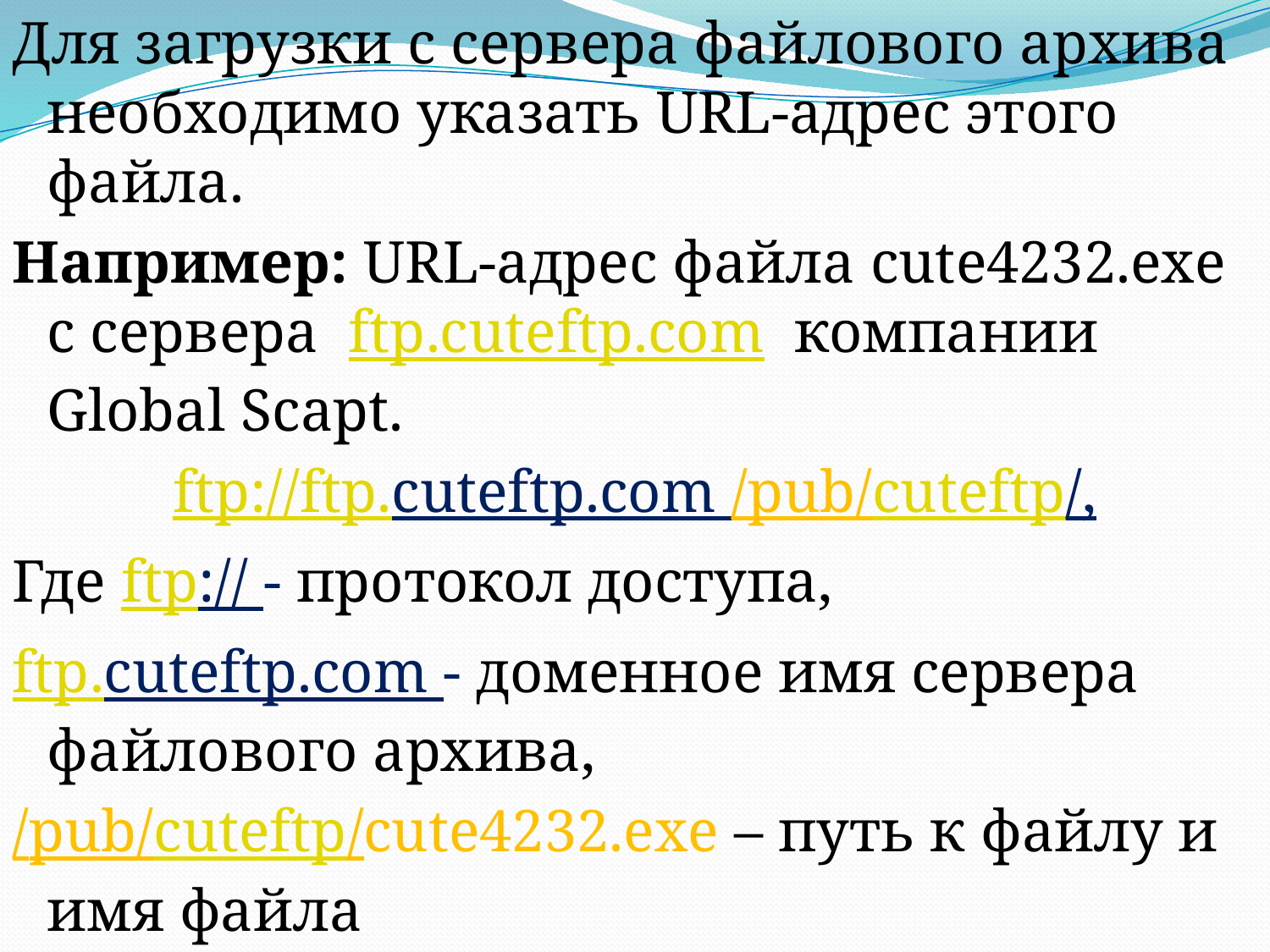

Для загрузки с сервера файлового архива необходимо указать URL-адрес этого файла.
Например: URL-адрес файла cute4232.exe  с сервера  ftp.cuteftp.com  компании  Global Scapt.
ftp://ftp.cuteftp.com /pub/cuteftp/,
Где ftp:// - протокол доступа,
ftp.cuteftp.com - доменное имя сервера файлового архива,
/pub/cuteftp/cute4232.exe – путь к файлу и имя файла